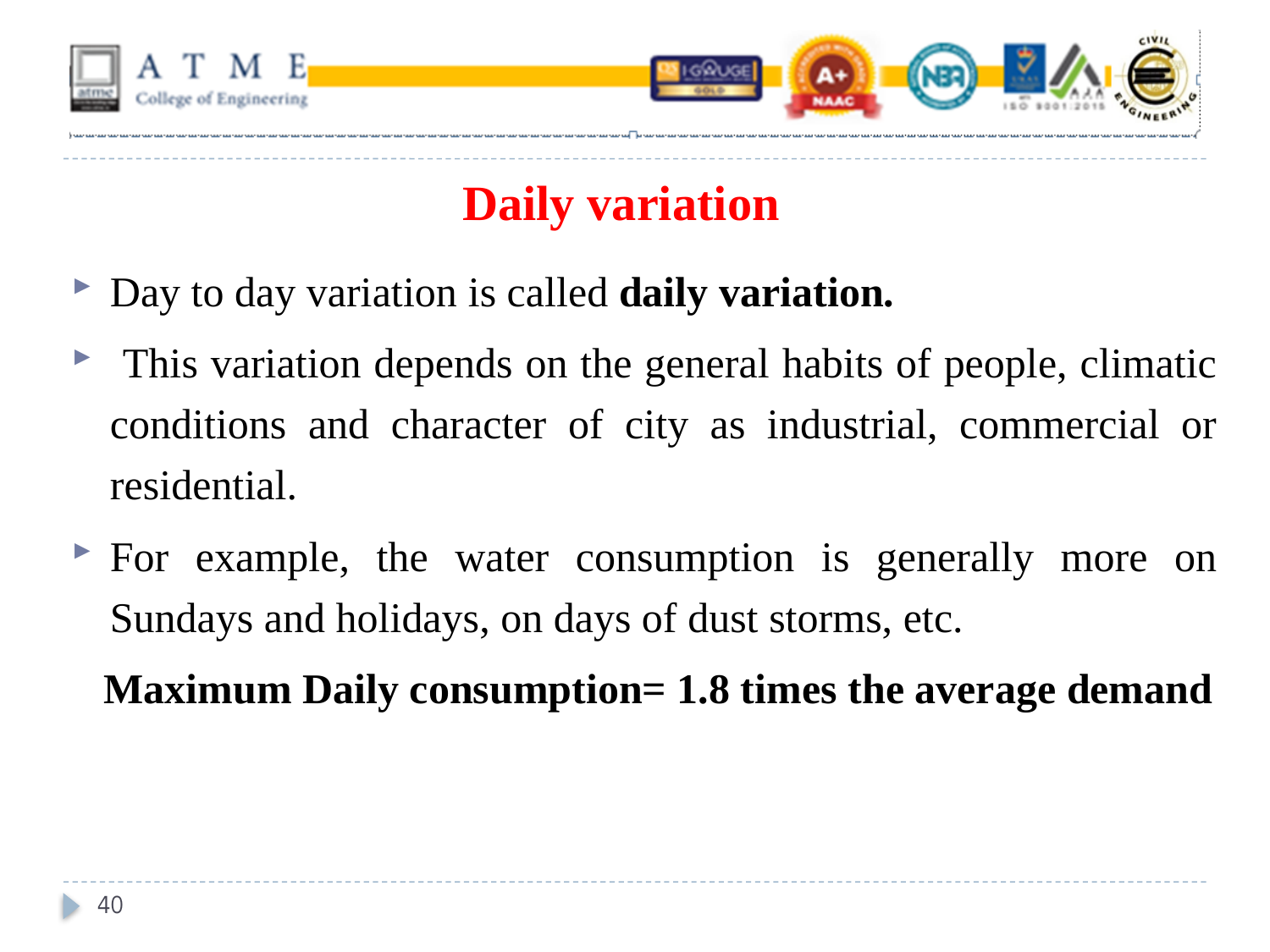

# Daily variation
Day to day variation is called daily variation.
 This variation depends on the general habits of people, climatic conditions and character of city as industrial, commercial or residential.
For example, the water consumption is generally more on Sundays and holidays, on days of dust storms, etc.
   Maximum Daily consumption= 1.8 times the average demand

40